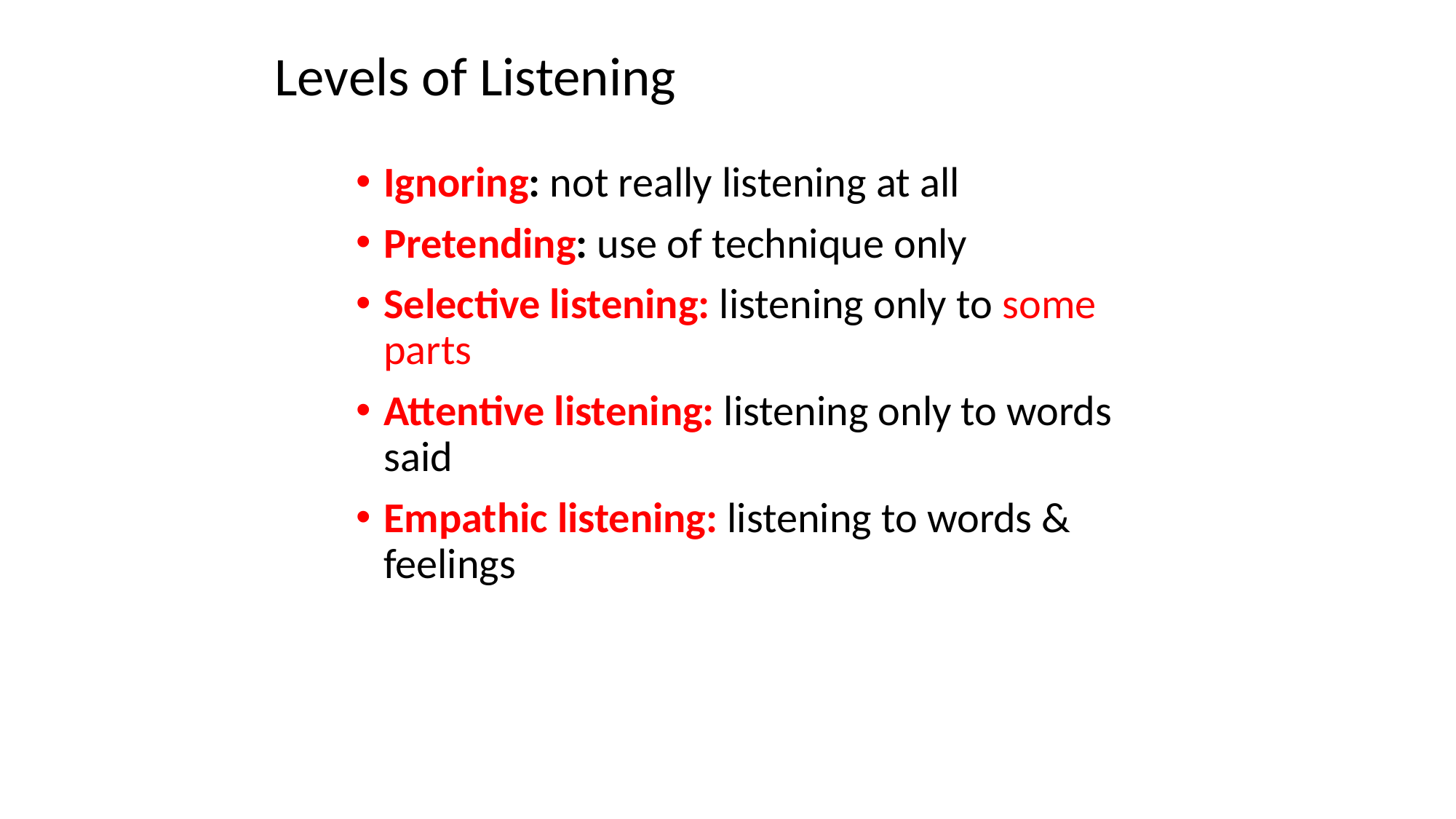

# Levels of Listening
Ignoring: not really listening at all
Pretending: use of technique only
Selective listening: listening only to some parts
Attentive listening: listening only to words said
Empathic listening: listening to words & feelings